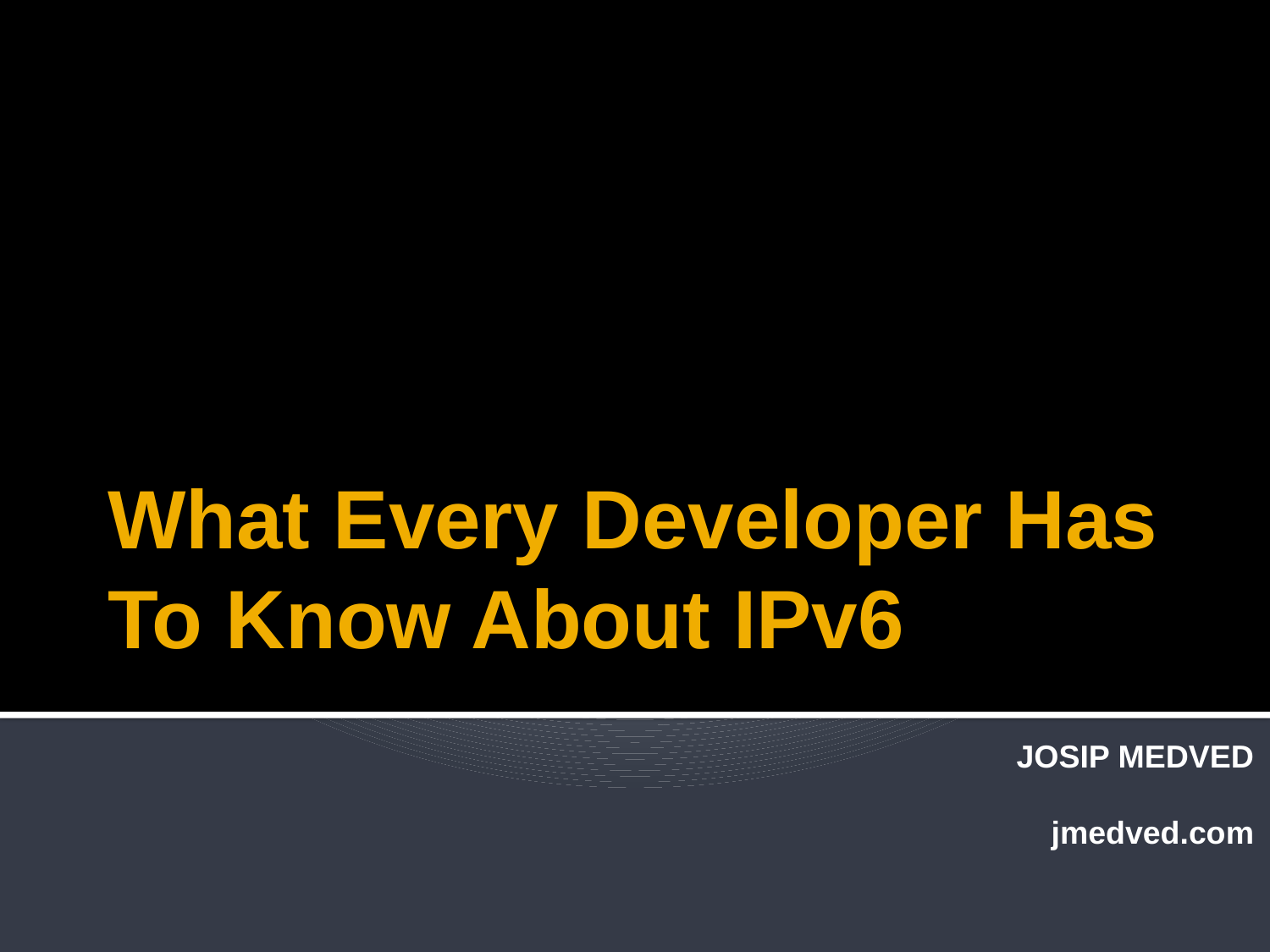

# What Every Developer Has To Know About IPv6
JOSIP MEDVED

jmedved.com